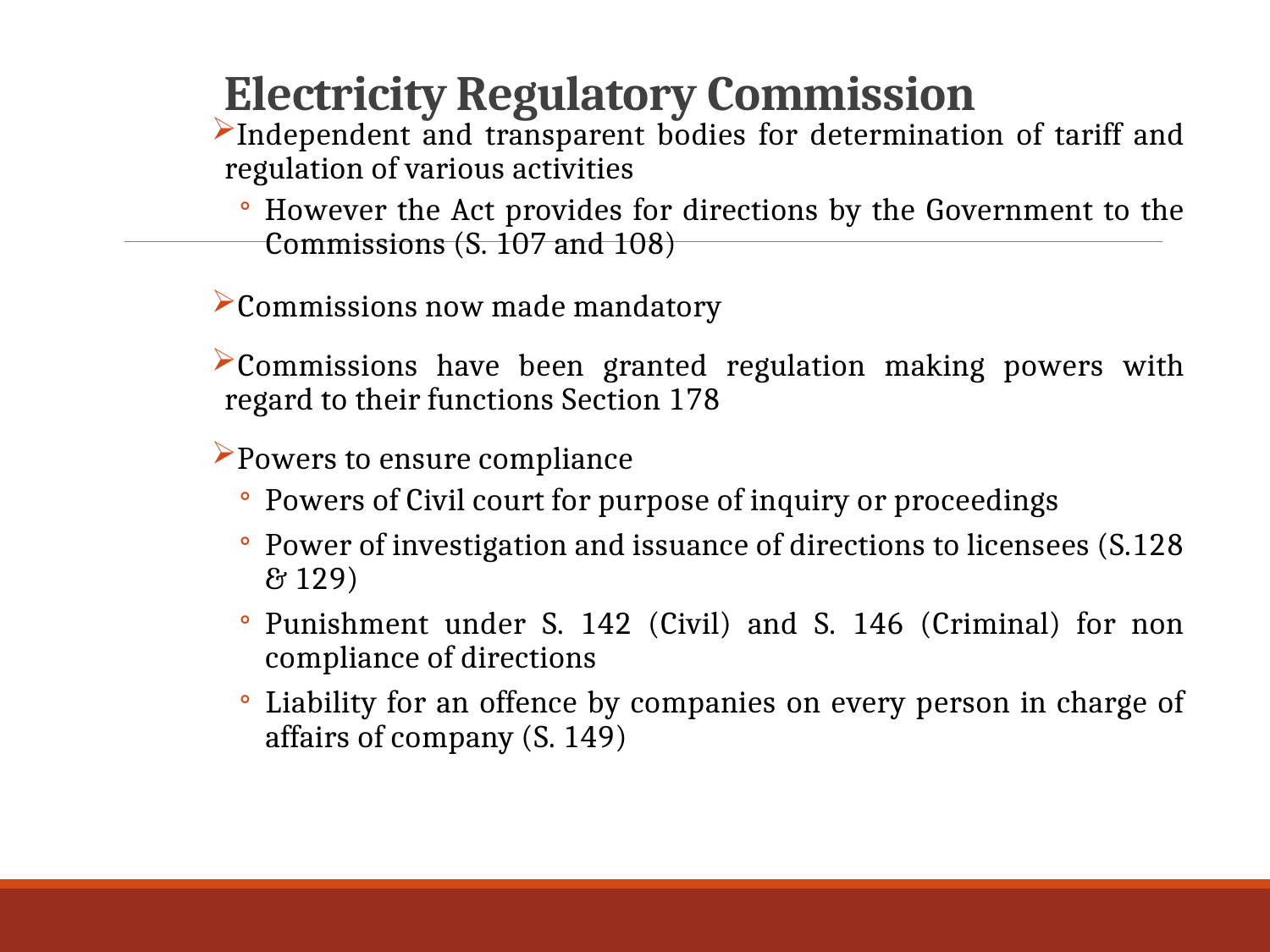

# Electricity Regulatory Commission
Independent and transparent bodies for determination of tariff and regulation of various activities
However the Act provides for directions by the Government to the Commissions (S. 107 and 108)
Commissions now made mandatory
Commissions have been granted regulation making powers with regard to their functions Section 178
Powers to ensure compliance
Powers of Civil court for purpose of inquiry or proceedings
Power of investigation and issuance of directions to licensees (S.128 & 129)
Punishment under S. 142 (Civil) and S. 146 (Criminal) for non compliance of directions
Liability for an offence by companies on every person in charge of affairs of company (S. 149)